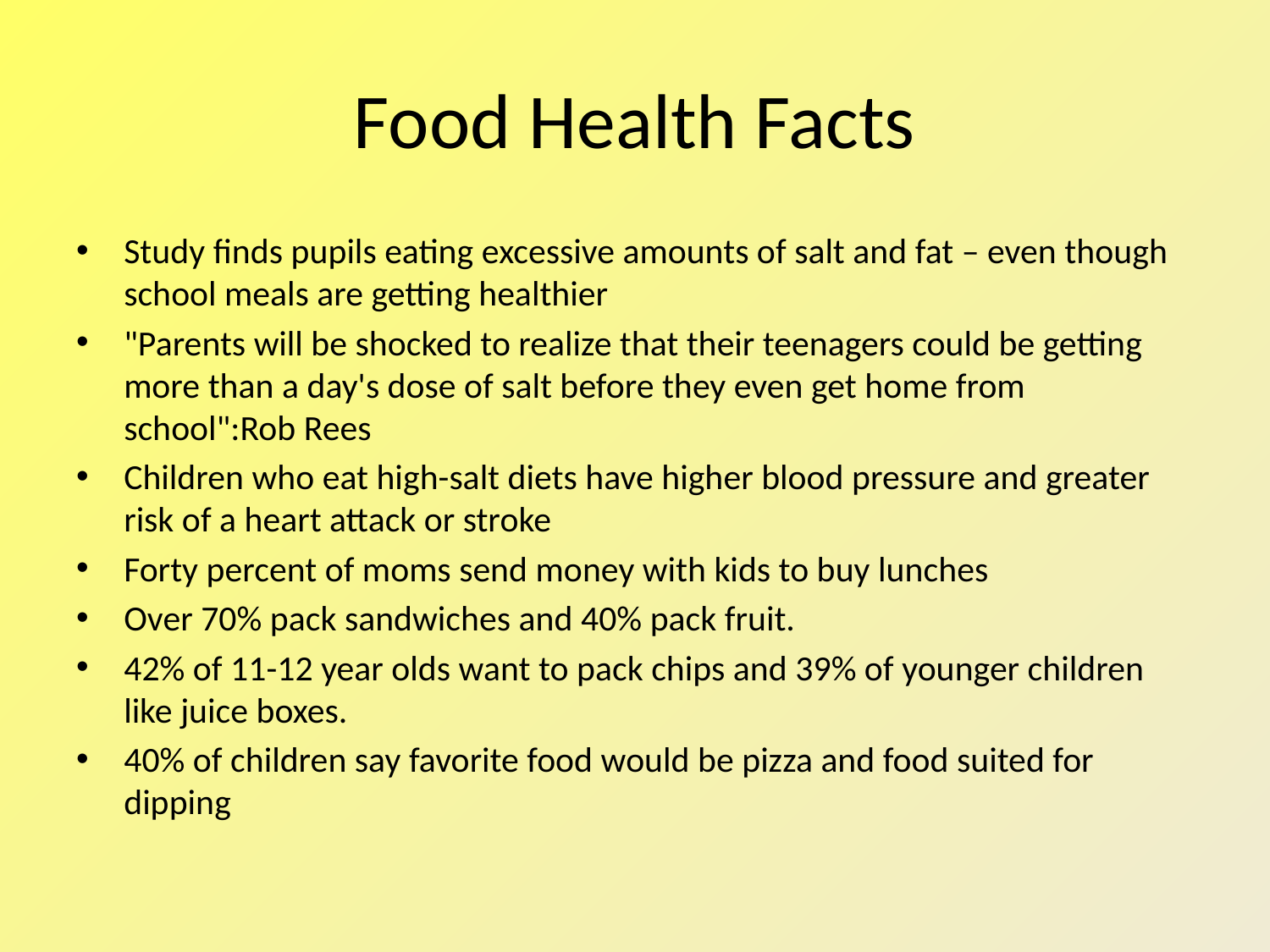

# Food Health Facts
Study finds pupils eating excessive amounts of salt and fat – even though school meals are getting healthier
"Parents will be shocked to realize that their teenagers could be getting more than a day's dose of salt before they even get home from school":Rob Rees
Children who eat high-salt diets have higher blood pressure and greater risk of a heart attack or stroke
Forty percent of moms send money with kids to buy lunches
Over 70% pack sandwiches and 40% pack fruit.
42% of 11-12 year olds want to pack chips and 39% of younger children like juice boxes.
40% of children say favorite food would be pizza and food suited for dipping